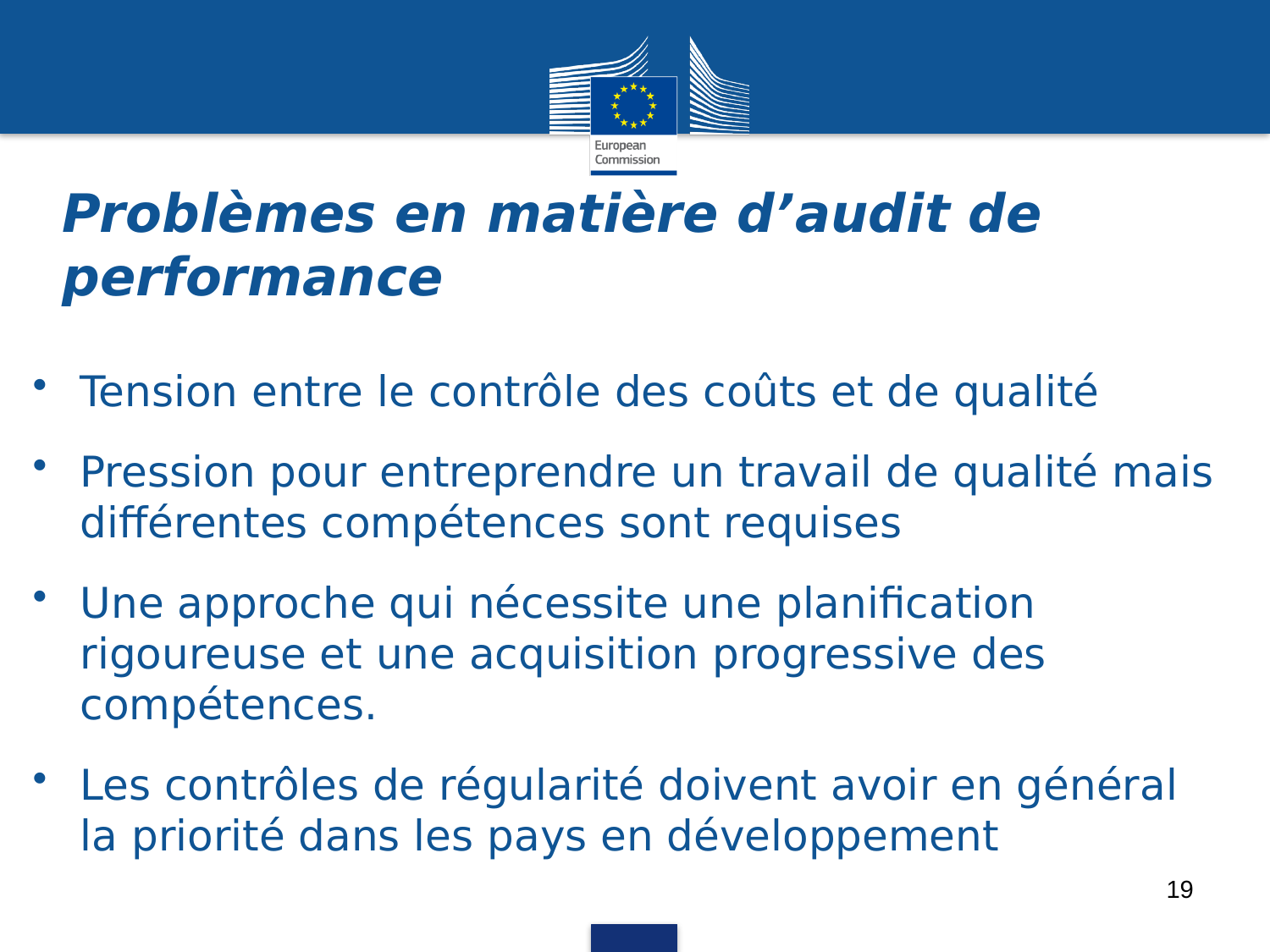

# Problèmes en matière d’audit de performance

Tension entre le contrôle des coûts et de qualité
Pression pour entreprendre un travail de qualité mais différentes compétences sont requises
Une approche qui nécessite une planification rigoureuse et une acquisition progressive des compétences.
Les contrôles de régularité doivent avoir en général la priorité dans les pays en développement

19